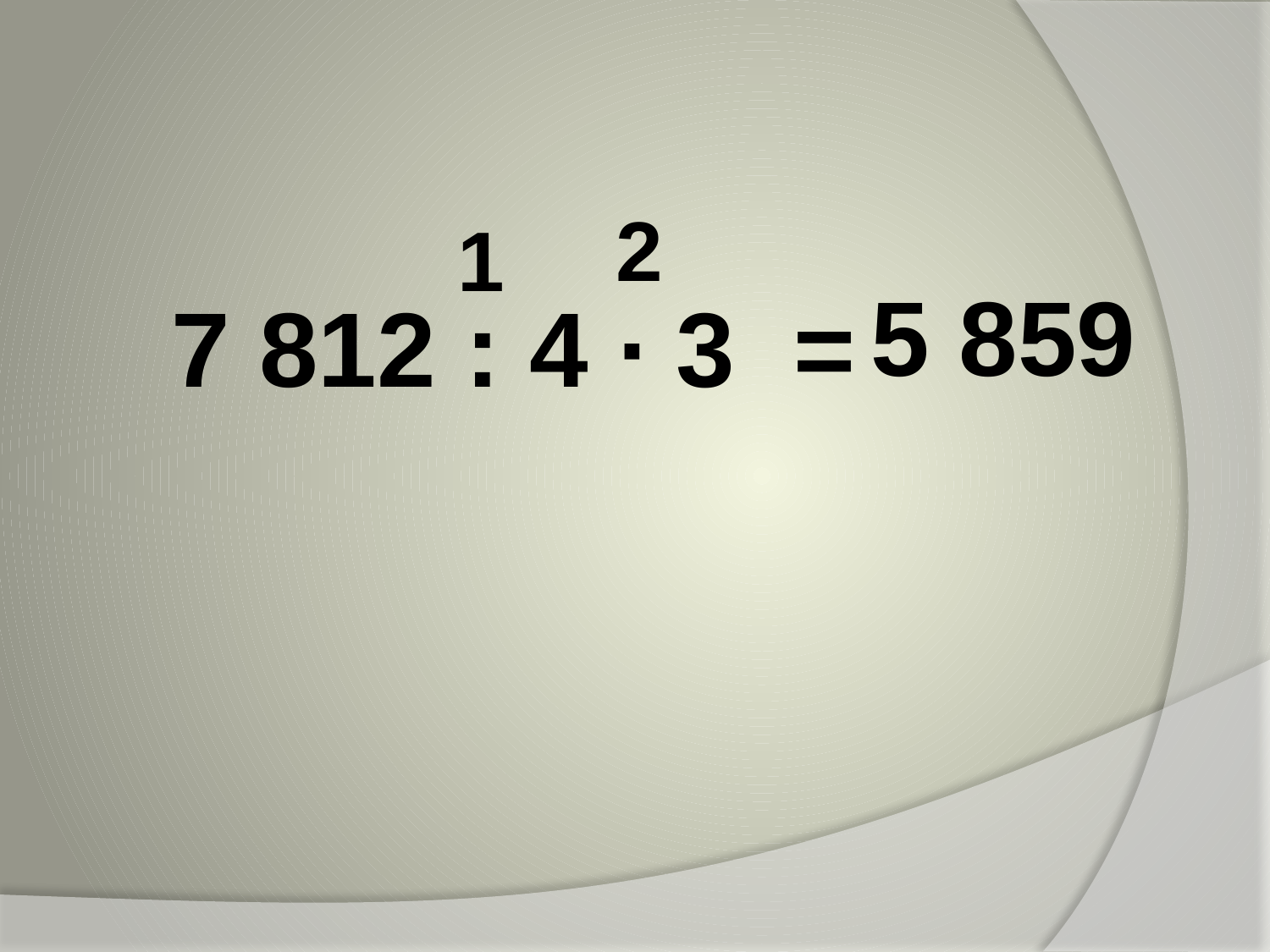

2
1
5 859
7 812 : 4 ∙ 3  =